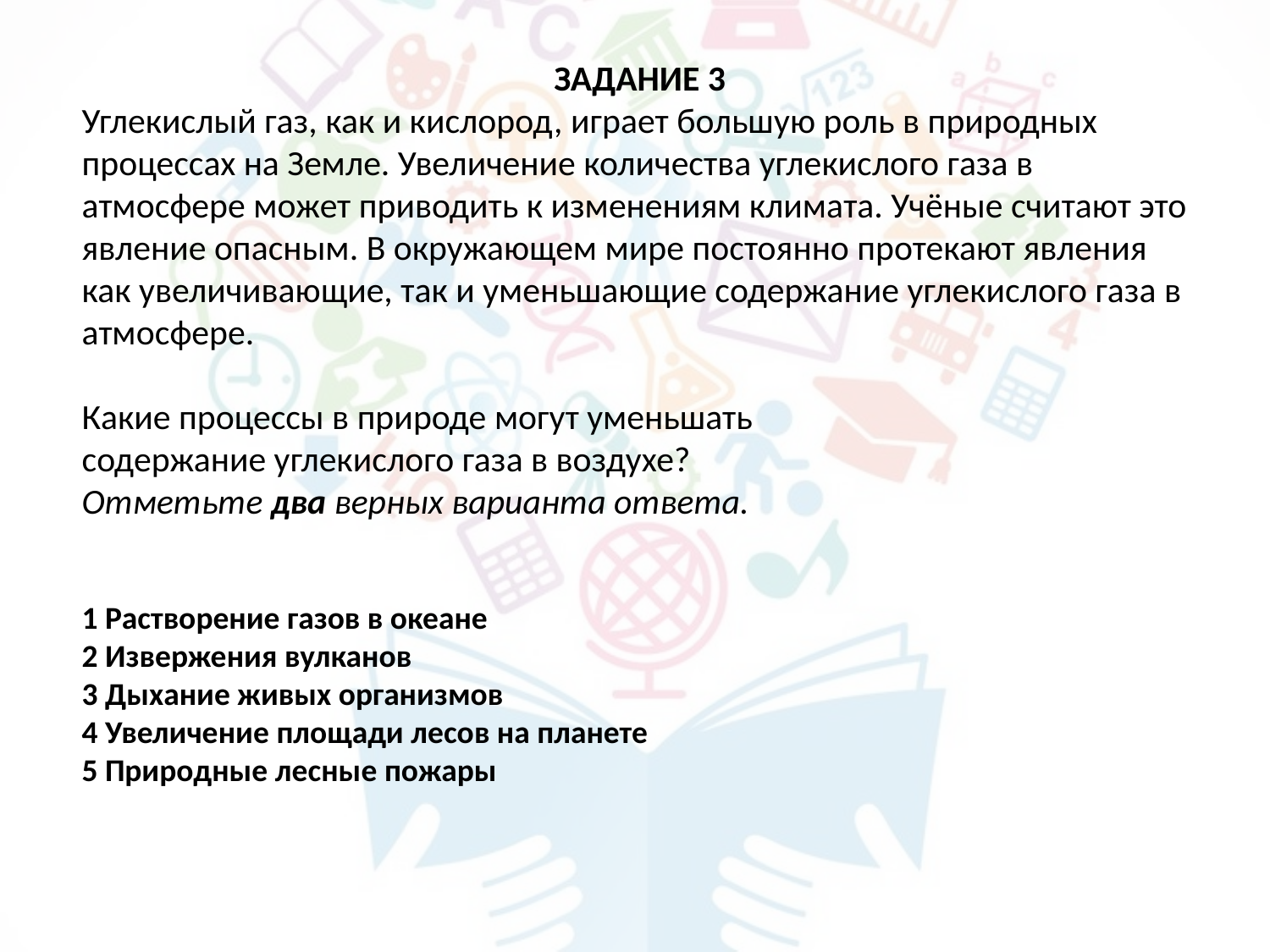

ЗАДАНИЕ 3
Углекислый газ, как и кислород, играет большую роль в природных
процессах на Земле. Увеличение количества углекислого газа в атмосфере может приводить к изменениям климата. Учёные считают это явление опасным. В окружающем мире постоянно протекают явления как увеличивающие, так и уменьшающие содержание углекислого газа в атмосфере.

Какие процессы в природе могут уменьшать
содержание углекислого газа в воздухе?
Отметьте два верных варианта ответа.

1 Растворение газов в океане
2 Извержения вулканов
3 Дыхание живых организмов
4 Увеличение площади лесов на планете
5 Природные лесные пожары